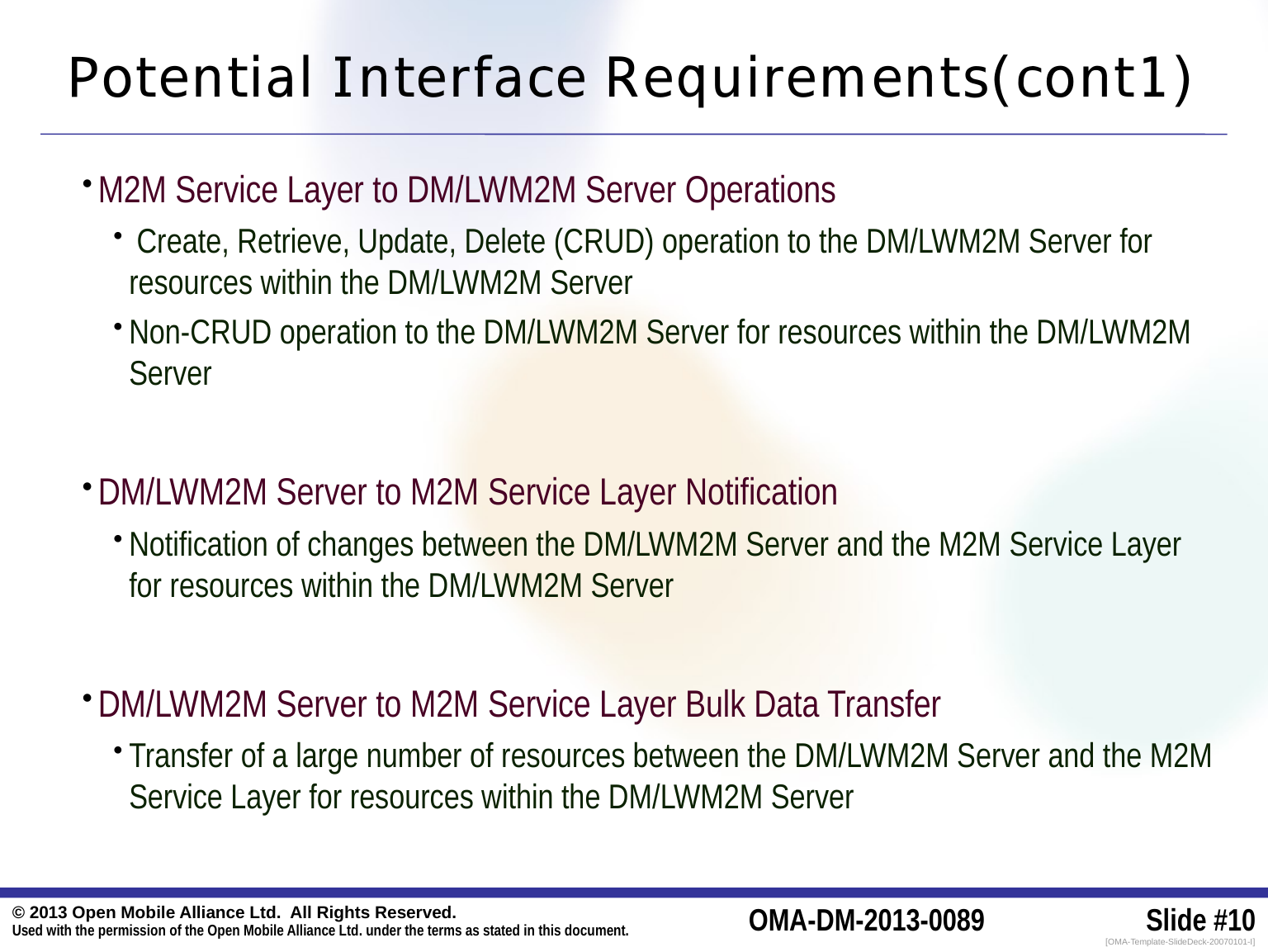

# Potential Interface Requirements(cont1)
M2M Service Layer to DM/LWM2M Server Operations
 Create, Retrieve, Update, Delete (CRUD) operation to the DM/LWM2M Server for resources within the DM/LWM2M Server
Non-CRUD operation to the DM/LWM2M Server for resources within the DM/LWM2M Server

DM/LWM2M Server to M2M Service Layer Notification
Notification of changes between the DM/LWM2M Server and the M2M Service Layer for resources within the DM/LWM2M Server

DM/LWM2M Server to M2M Service Layer Bulk Data Transfer
Transfer of a large number of resources between the DM/LWM2M Server and the M2M Service Layer for resources within the DM/LWM2M Server